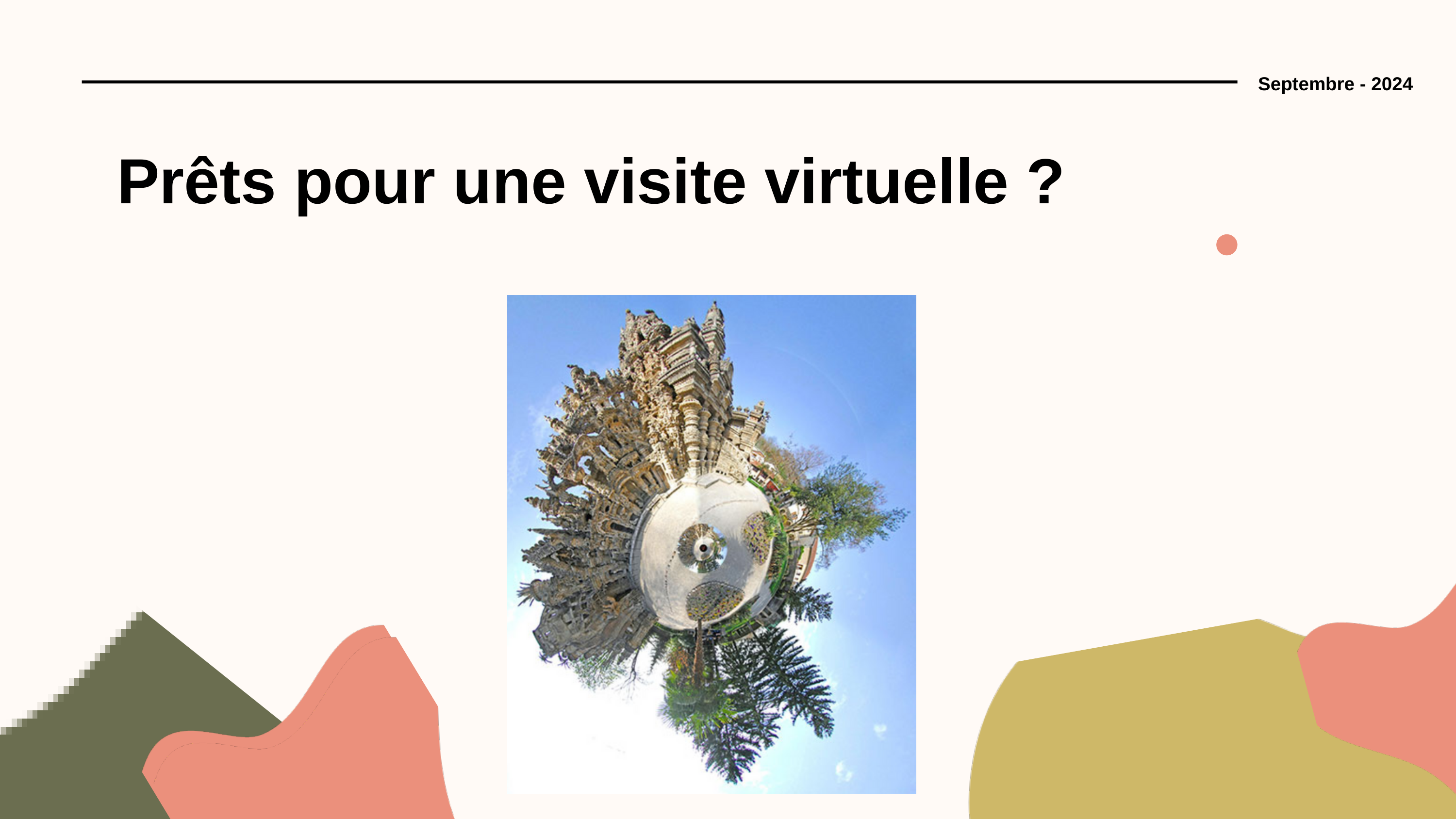

Septembre - 2024

Prêts pour une visite virtuelle ?